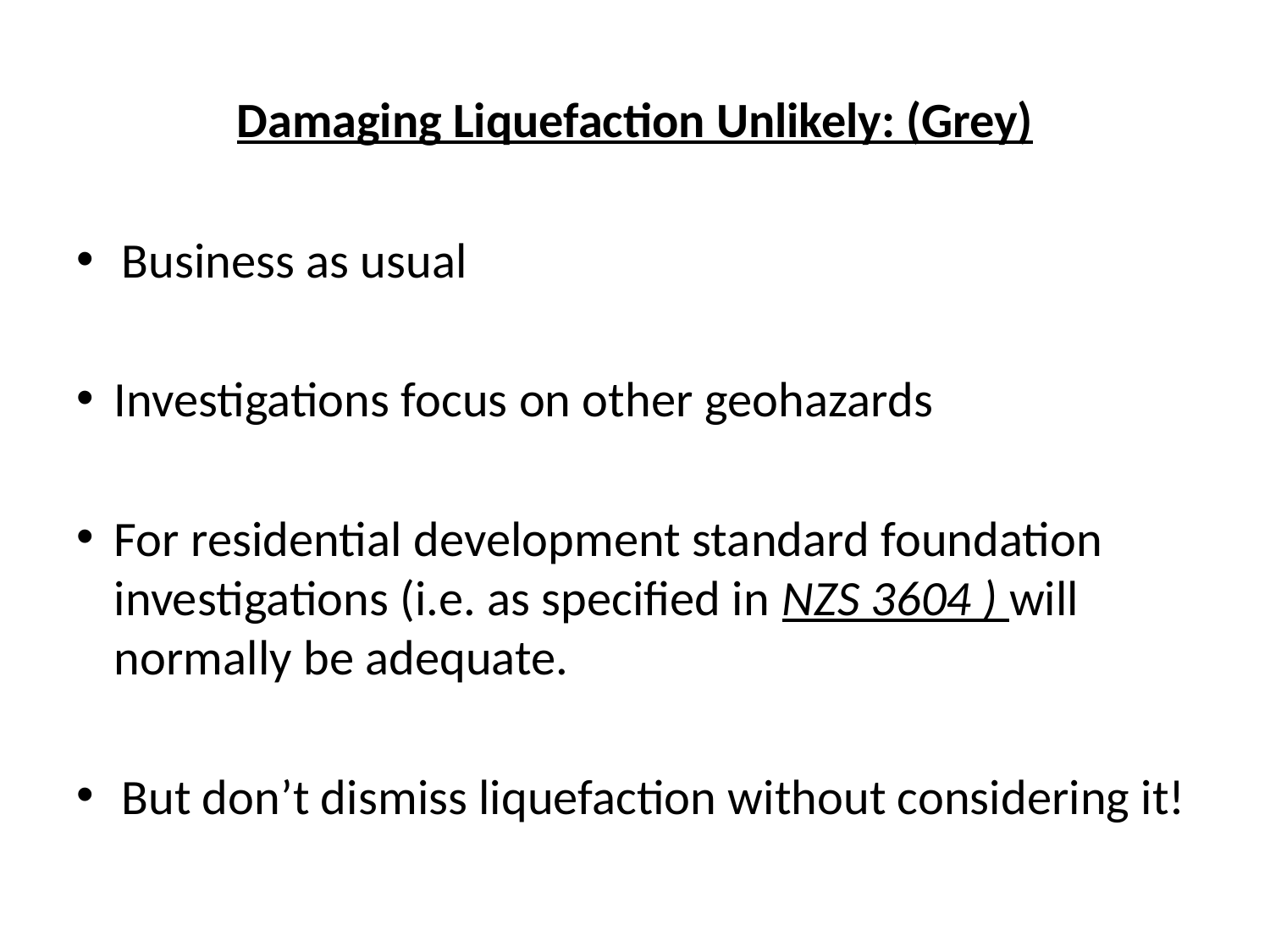

# Damaging Liquefaction Unlikely: (Grey)
Business as usual

Investigations focus on other geohazards

For residential development standard foundation investigations (i.e. as specified in NZS 3604 ) will normally be adequate.

But don’t dismiss liquefaction without considering it!